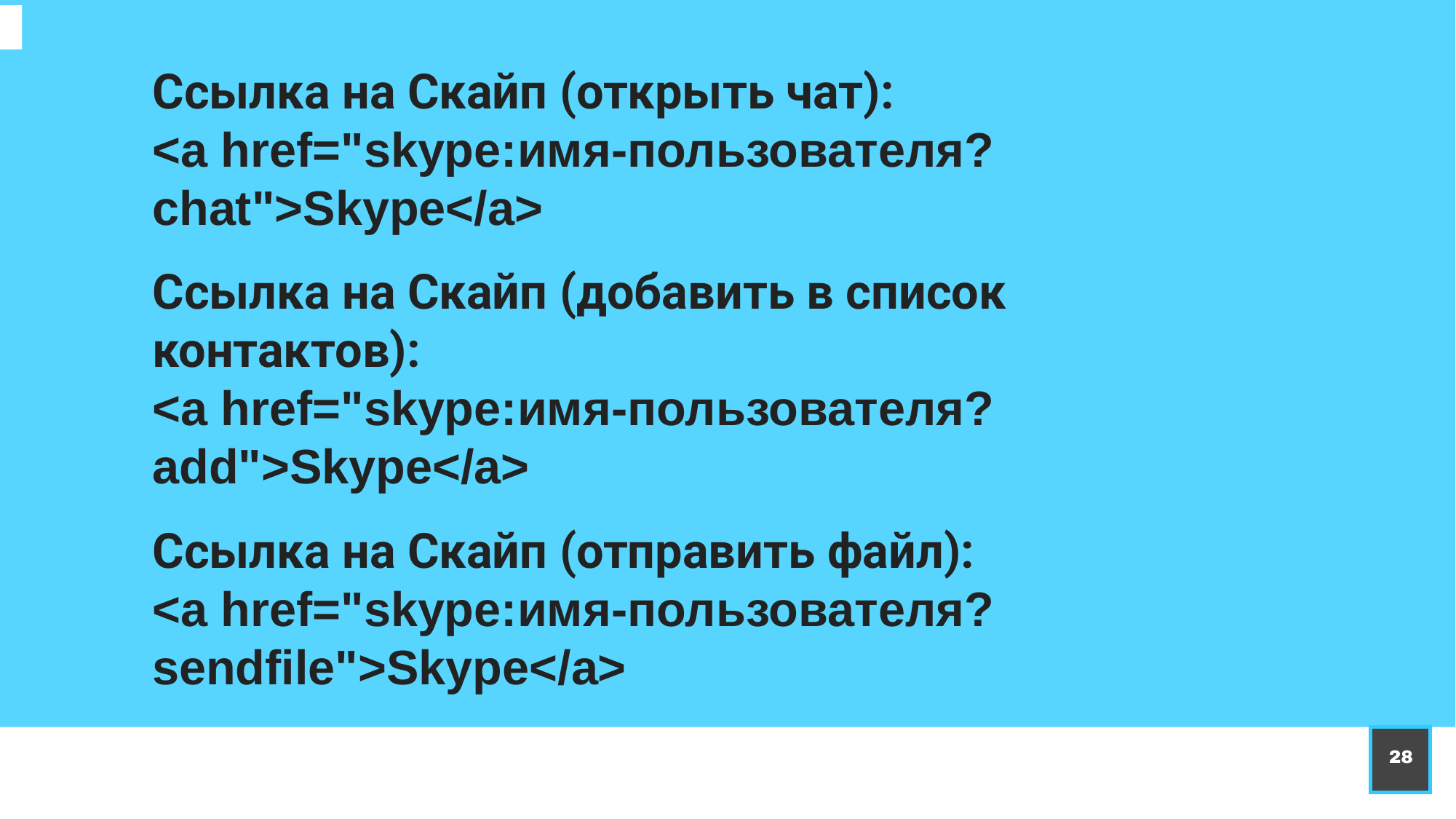

Ссылка на Скайп (открыть чат):
<a href="skype:имя-пользователя?chat">Skype</a>
Ссылка на Скайп (добавить в список контактов):
<a href="skype:имя-пользователя?add">Skype</a>
Ссылка на Скайп (отправить файл):
<a href="skype:имя-пользователя?sendfile">Skype</a>

28